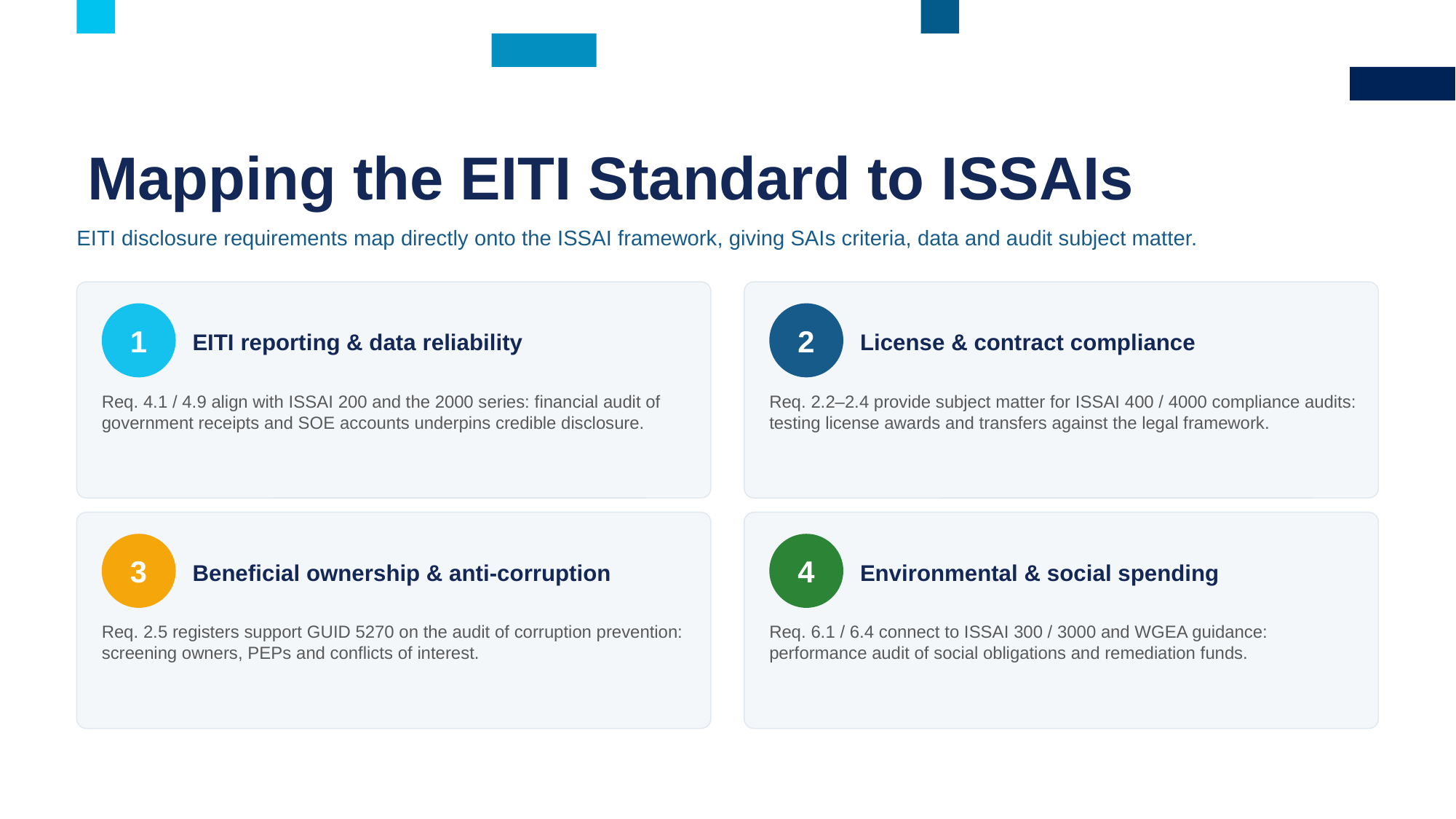

# Mapping the EITI Standard to ISSAIs
EITI disclosure requirements map directly onto the ISSAI framework, giving SAIs criteria, data and audit subject matter.

1
2
EITI reporting & data reliability
License & contract compliance
Req. 4.1 / 4.9 align with ISSAI 200 and the 2000 series: financial audit of government receipts and SOE accounts underpins credible disclosure.
Req. 2.2–2.4 provide subject matter for ISSAI 400 / 4000 compliance audits: testing license awards and transfers against the legal framework.

3
4
Beneficial ownership & anti-corruption
Environmental & social spending
Req. 2.5 registers support GUID 5270 on the audit of corruption prevention: screening owners, PEPs and conflicts of interest.
Req. 6.1 / 6.4 connect to ISSAI 300 / 3000 and WGEA guidance: performance audit of social obligations and remediation funds.